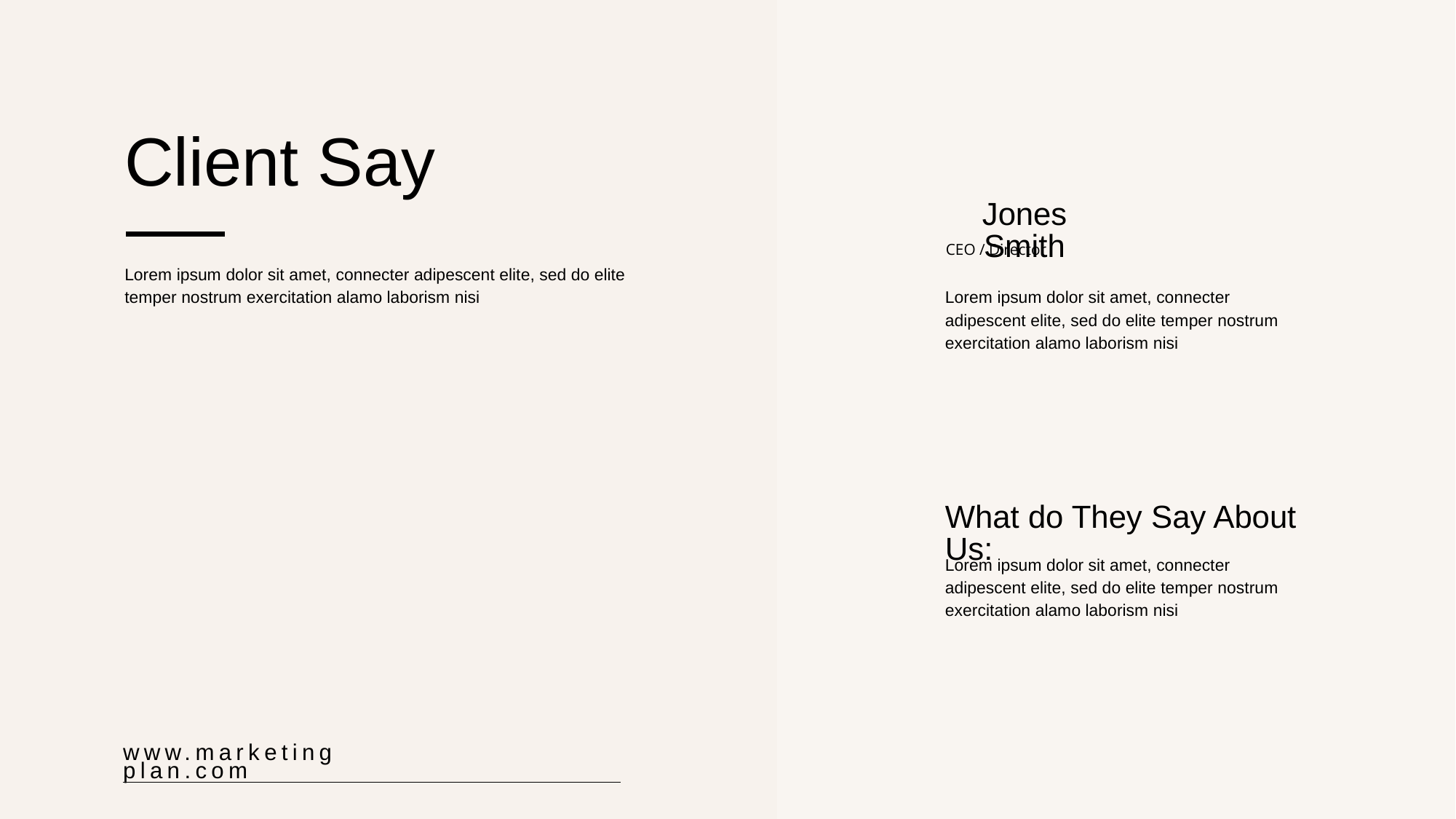

Client Say
Jones Smith
CEO / Director
Lorem ipsum dolor sit amet, connecter adipescent elite, sed do elite temper nostrum exercitation alamo laborism nisi
Lorem ipsum dolor sit amet, connecter adipescent elite, sed do elite temper nostrum exercitation alamo laborism nisi

What do They Say About Us:
Lorem ipsum dolor sit amet, connecter adipescent elite, sed do elite temper nostrum exercitation alamo laborism nisi
www.marketing plan.com